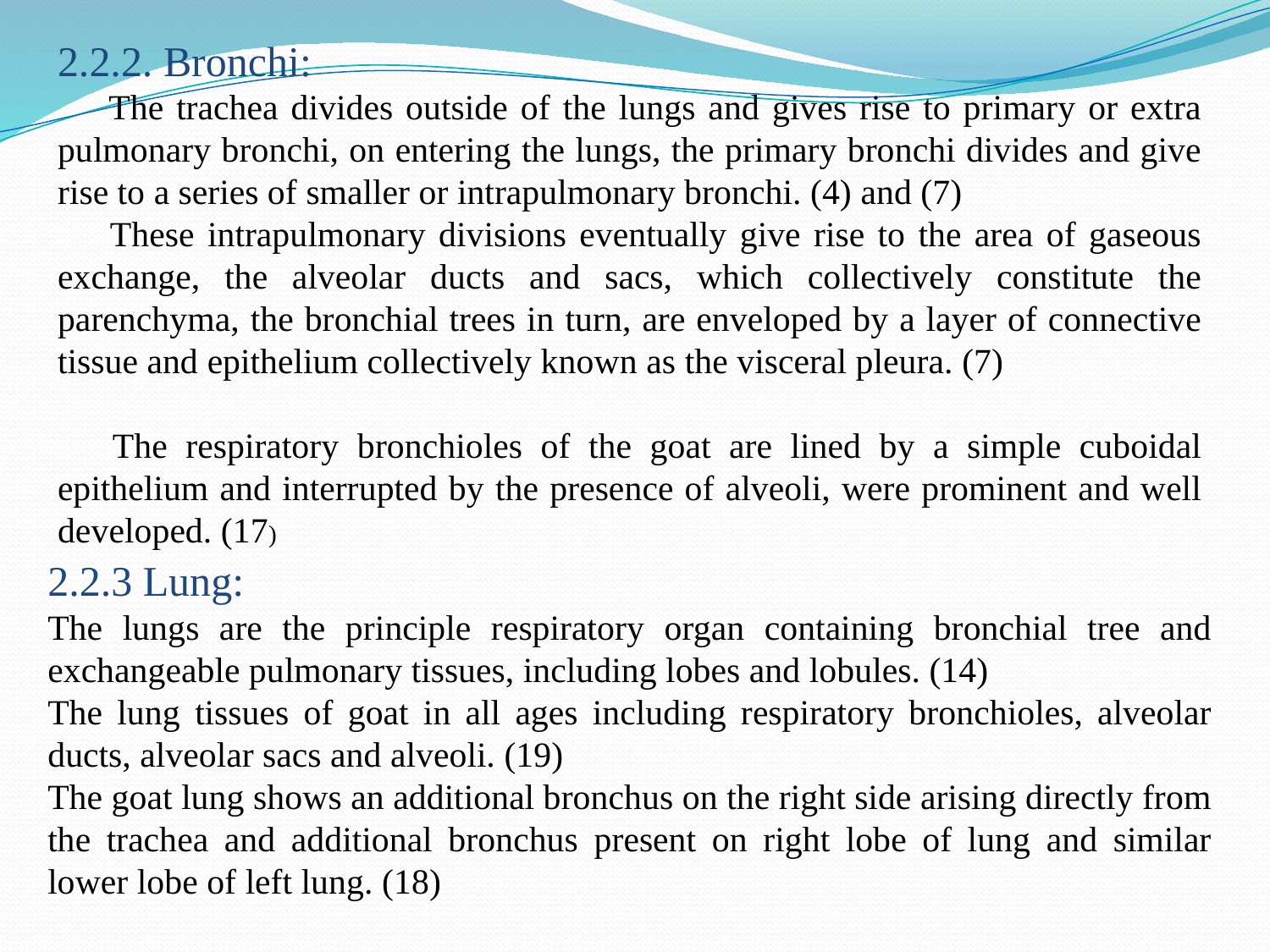

2.2.2. Bronchi:
    The trachea divides outside of the lungs and gives rise to primary or extra pulmonary bronchi, on entering the lungs, the primary bronchi divides and give rise to a series of smaller or intrapulmonary bronchi. (4) and (7)
    These intrapulmonary divisions eventually give rise to the area of gaseous exchange, the alveolar ducts and sacs, which collectively constitute the parenchyma, the bronchial trees in turn, are enveloped by a layer of connective tissue and epithelium collectively known as the visceral pleura. (7)
   The respiratory bronchioles of the goat are lined by a simple cuboidal epithelium and interrupted by the presence of alveoli, were prominent and well developed. (17)

2.2.3 Lung:
The lungs are the principle respiratory organ containing bronchial tree and exchangeable pulmonary tissues, including lobes and lobules. (14)
The lung tissues of goat in all ages including respiratory bronchioles, alveolar ducts, alveolar sacs and alveoli. (19)
The goat lung shows an additional bronchus on the right side arising directly from the trachea and additional bronchus present on right lobe of lung and similar lower lobe of left lung. (18)